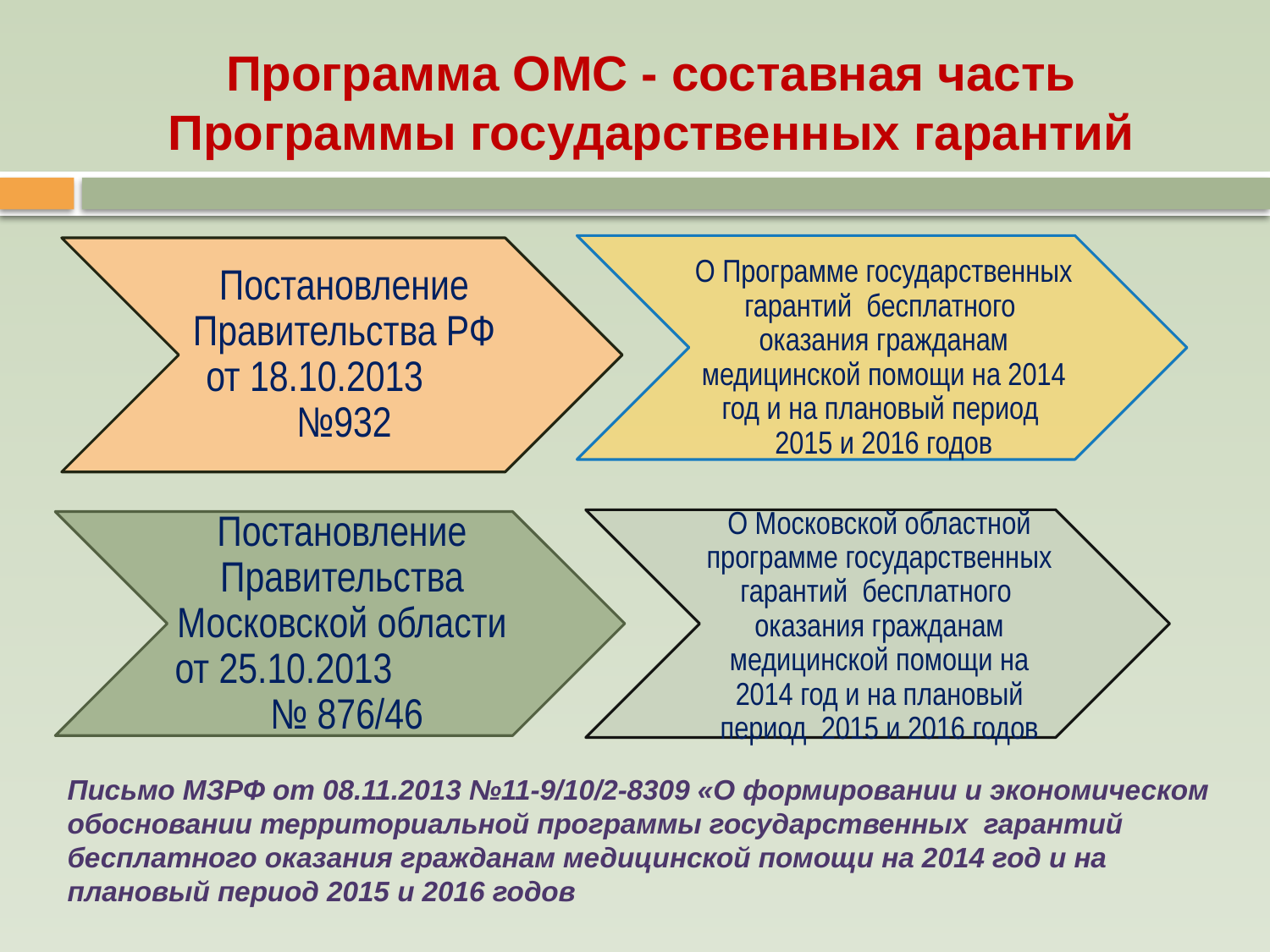

# Программа ОМС - составная часть Программы государственных гарантий
Постановление Правительства РФ от 18.10.2013       №932

О Программе государственных гарантий  бесплатного  оказания гражданам медицинской помощи на 2014 год и на плановый период  2015 и 2016 годов
Постановление Правительства Московской области от 25.10.2013              № 876/46

О Московской областной программе государственных гарантий  бесплатного  оказания гражданам медицинской помощи на 2014 год и на плановый период  2015 и 2016 годов

Письмо МЗРФ от 08.11.2013 №11-9/10/2-8309 «О формировании и экономическом обосновании территориальной программы государственных  гарантий бесплатного оказания гражданам медицинской помощи на 2014 год и на плановый период 2015 и 2016 годов